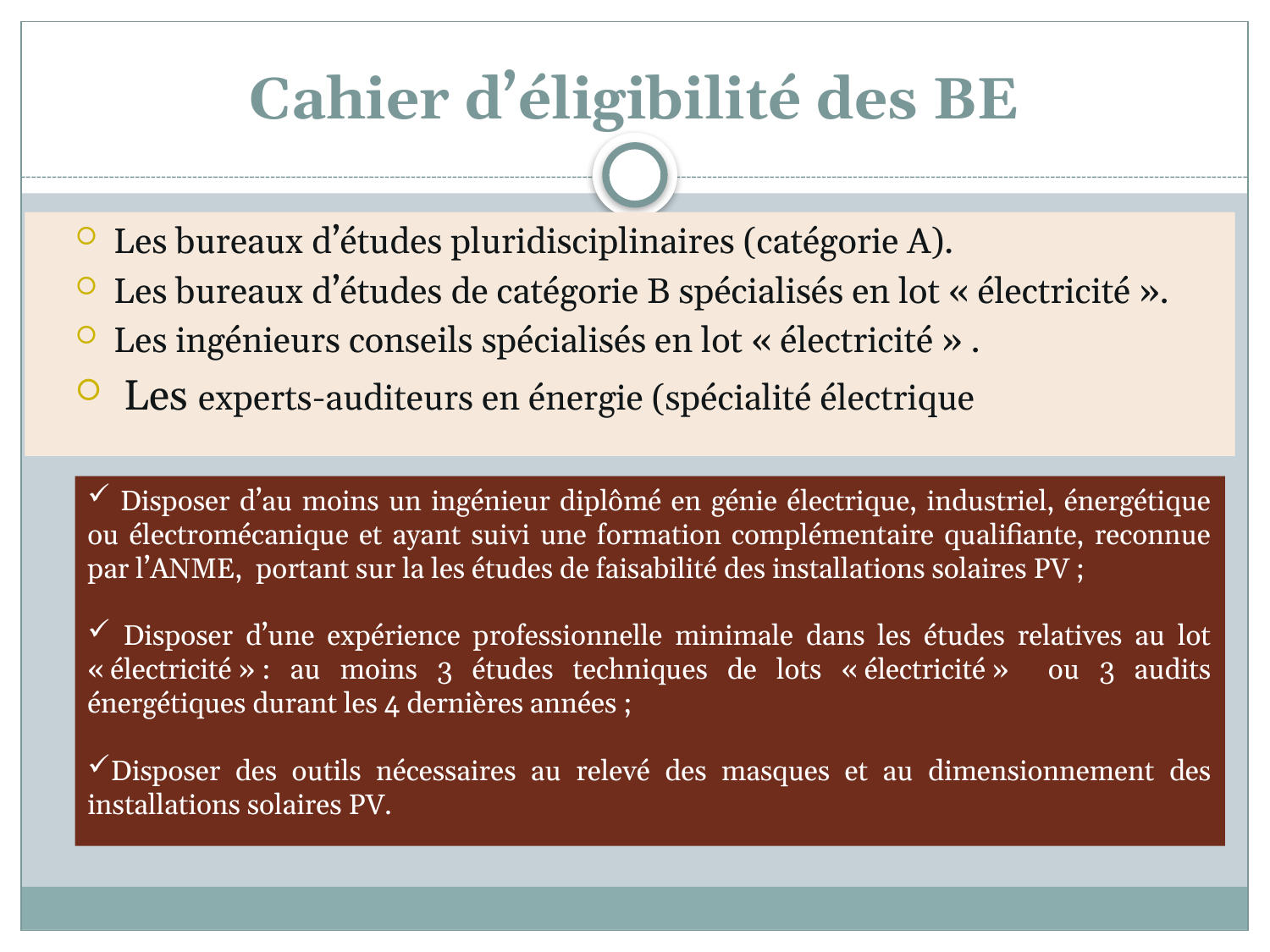

# Cahier d’éligibilité des BE
Les bureaux d’études pluridisciplinaires (catégorie A).
Les bureaux d’études de catégorie B spécialisés en lot « électricité ».
Les ingénieurs conseils spécialisés en lot « électricité » .
 Les experts-auditeurs en énergie (spécialité électrique
 Disposer d’au moins un ingénieur diplômé en génie électrique, industriel, énergétique ou électromécanique et ayant suivi une formation complémentaire qualifiante, reconnue par l’ANME,  portant sur la les études de faisabilité des installations solaires PV ;

 Disposer d’une expérience professionnelle minimale dans les études relatives au lot « électricité » : au moins 3 études techniques de lots « électricité »  ou 3 audits énergétiques durant les 4 dernières années ;

Disposer des outils nécessaires au relevé des masques et au dimensionnement des installations solaires PV.